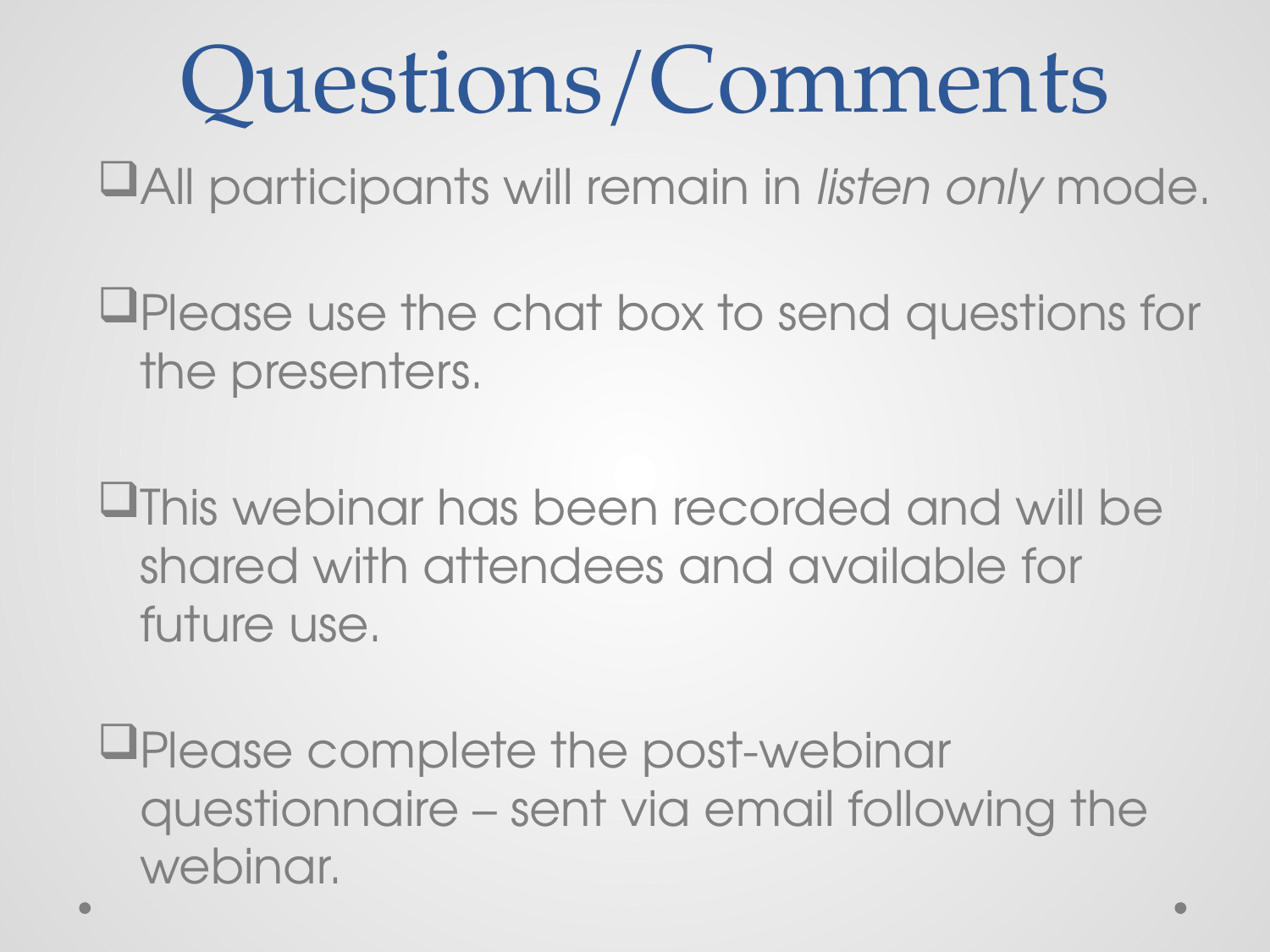

# Questions/Comments
All participants will remain in listen only mode.
Please use the chat box to send questions for the presenters.

This webinar has been recorded and will be shared with attendees and available for future use.
Please complete the post-webinar questionnaire – sent via email following the webinar.